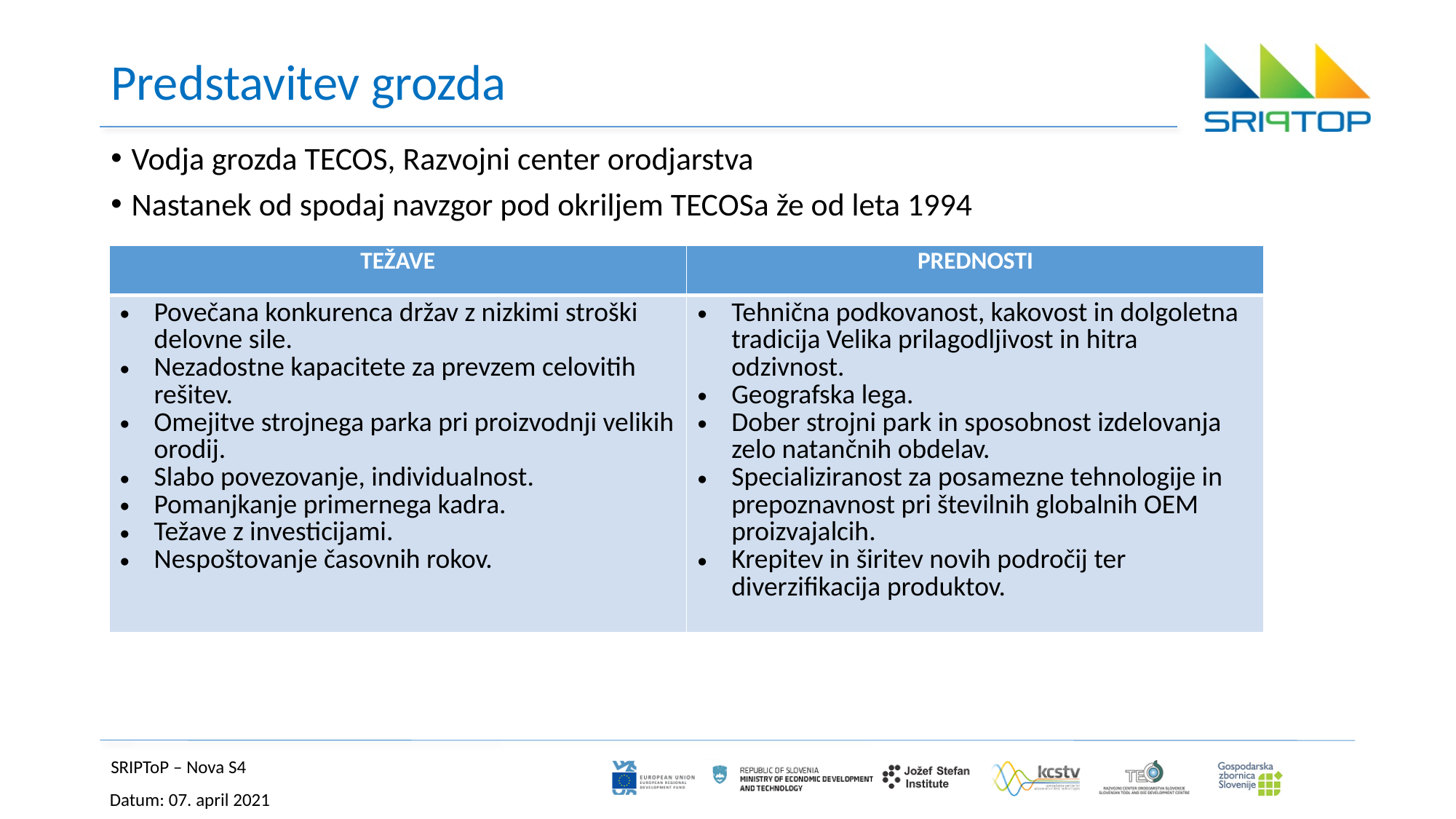

# Predstavitev grozda
Vodja grozda TECOS, Razvojni center orodjarstva
Nastanek od spodaj navzgor pod okriljem TECOSa že od leta 1994

| TEŽAVE | PREDNOSTI |
| --- | --- |
| Povečana konkurenca držav z nizkimi stroški delovne sile. Nezadostne kapacitete za prevzem celovitih rešitev. Omejitve strojnega parka pri proizvodnji velikih orodij. Slabo povezovanje, individualnost. Pomanjkanje primernega kadra. Težave z investicijami. Nespoštovanje časovnih rokov. | Tehnična podkovanost, kakovost in dolgoletna tradicija Velika prilagodljivost in hitra odzivnost. Geografska lega. Dober strojni park in sposobnost izdelovanja zelo natančnih obdelav. Specializiranost za posamezne tehnologije in prepoznavnost pri številnih globalnih OEM proizvajalcih. Krepitev in širitev novih področij ter diverzifikacija produktov. |